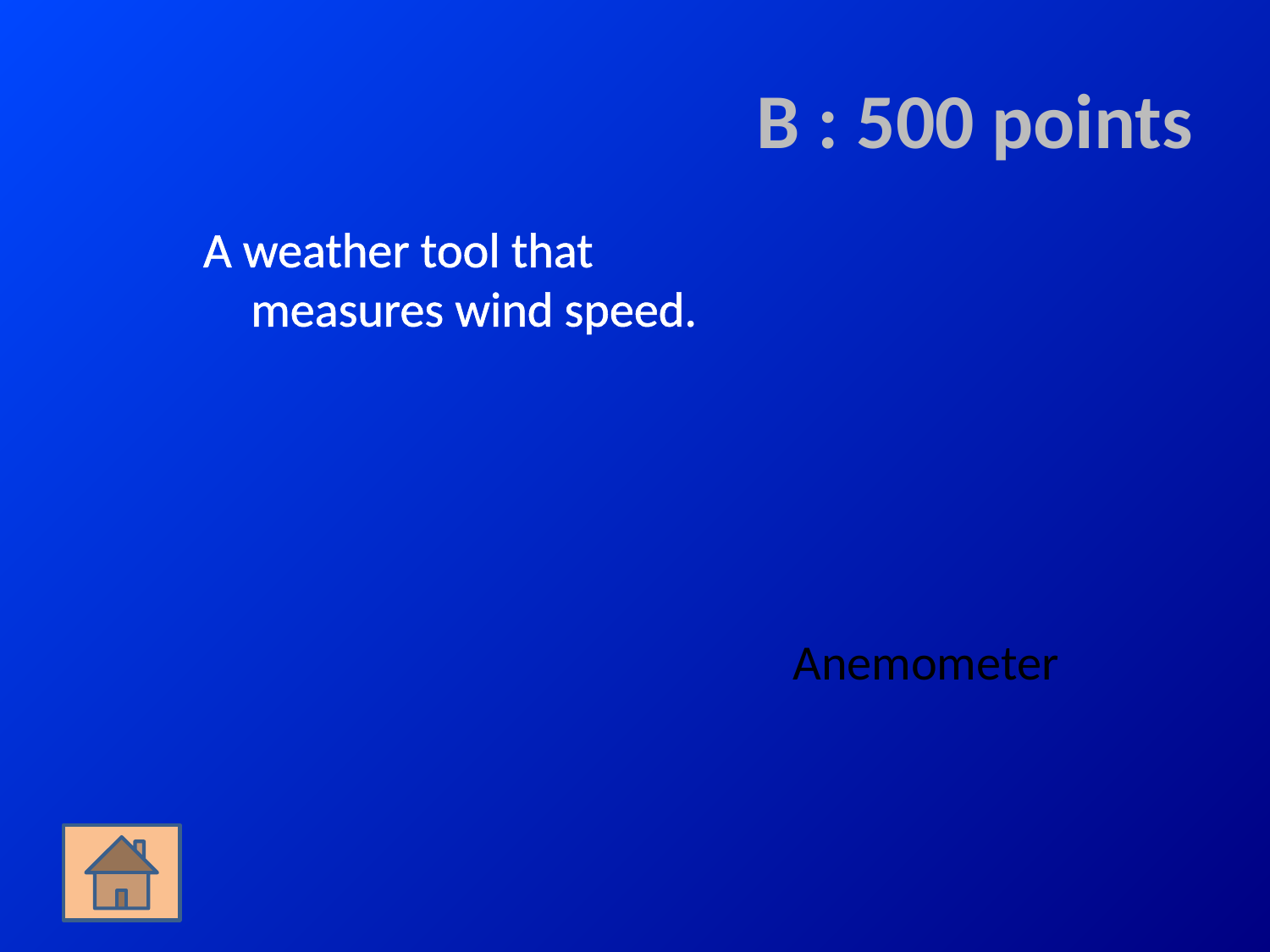

# B : 500 points
A weather tool that measures wind speed.
Anemometer